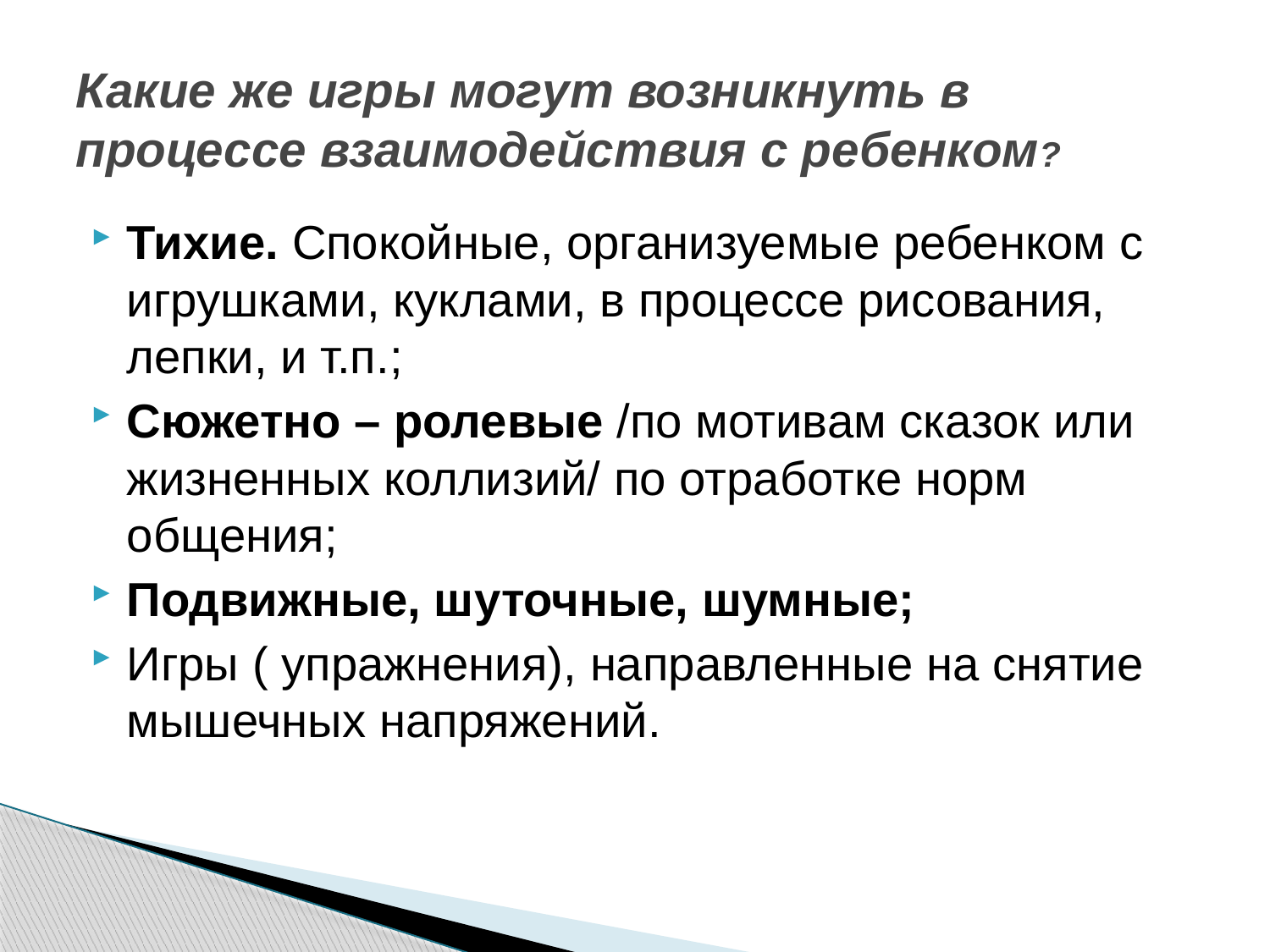

# Какие же игры могут возникнуть в процессе взаимодействия с ребенком?
Тихие. Спокойные, организуемые ребенком с игрушками, куклами, в процессе рисования,  лепки, и т.п.;
Сюжетно – ролевые /по мотивам сказок или жизненных коллизий/ по отработке норм общения;
Подвижные, шуточные, шумные;
Игры ( упражнения), направленные на снятие мышечных напряжений.